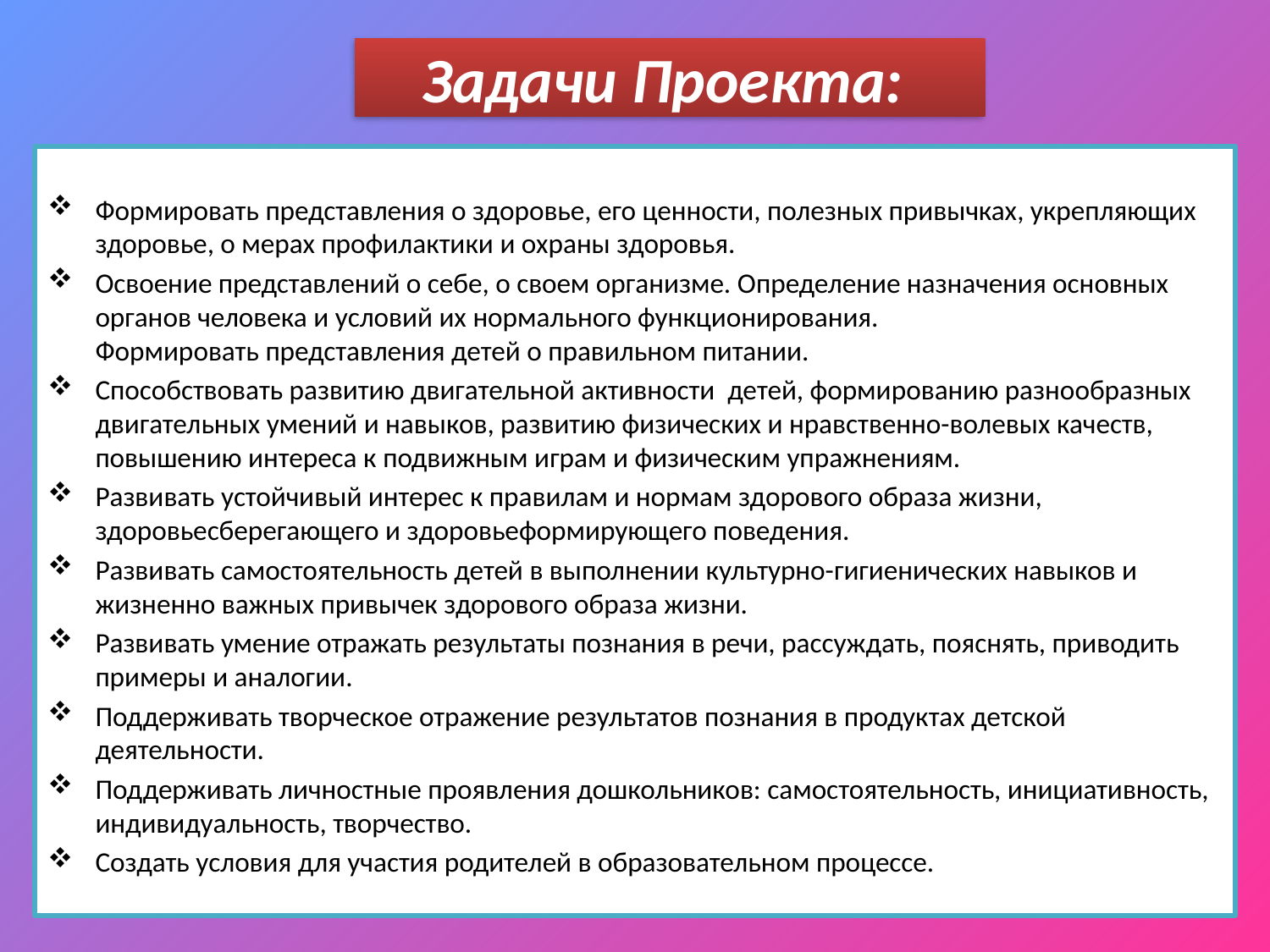

# Задачи Проекта:

Формировать представления о здоровье, его ценности, полезных привычках, укрепляющих здоровье, о мерах профилактики и охраны здоровья.
Освоение представлений о себе, о своем организме. Определение назначения основных органов человека и условий их нормального функционирования.
Формировать представления детей о правильном питании.
Способствовать развитию двигательной активности  детей, формированию разнообразных двигательных умений и навыков, развитию физических и нравственно-волевых качеств, повышению интереса к подвижным играм и физическим упражнениям.
Развивать устойчивый интерес к правилам и нормам здорового образа жизни, здоровьесберегающего и здоровьеформирующего поведения.
Развивать самостоятельность детей в выполнении культурно-гигиенических навыков и жизненно важных привычек здорового образа жизни.
Развивать умение отражать результаты познания в речи, рассуждать, пояснять, приводить примеры и аналогии.
Поддерживать творческое отражение результатов познания в продуктах детской деятельности.
Поддерживать личностные проявления дошкольников: самостоятельность, инициативность, индивидуальность, творчество.
Создать условия для участия родителей в образовательном процессе.